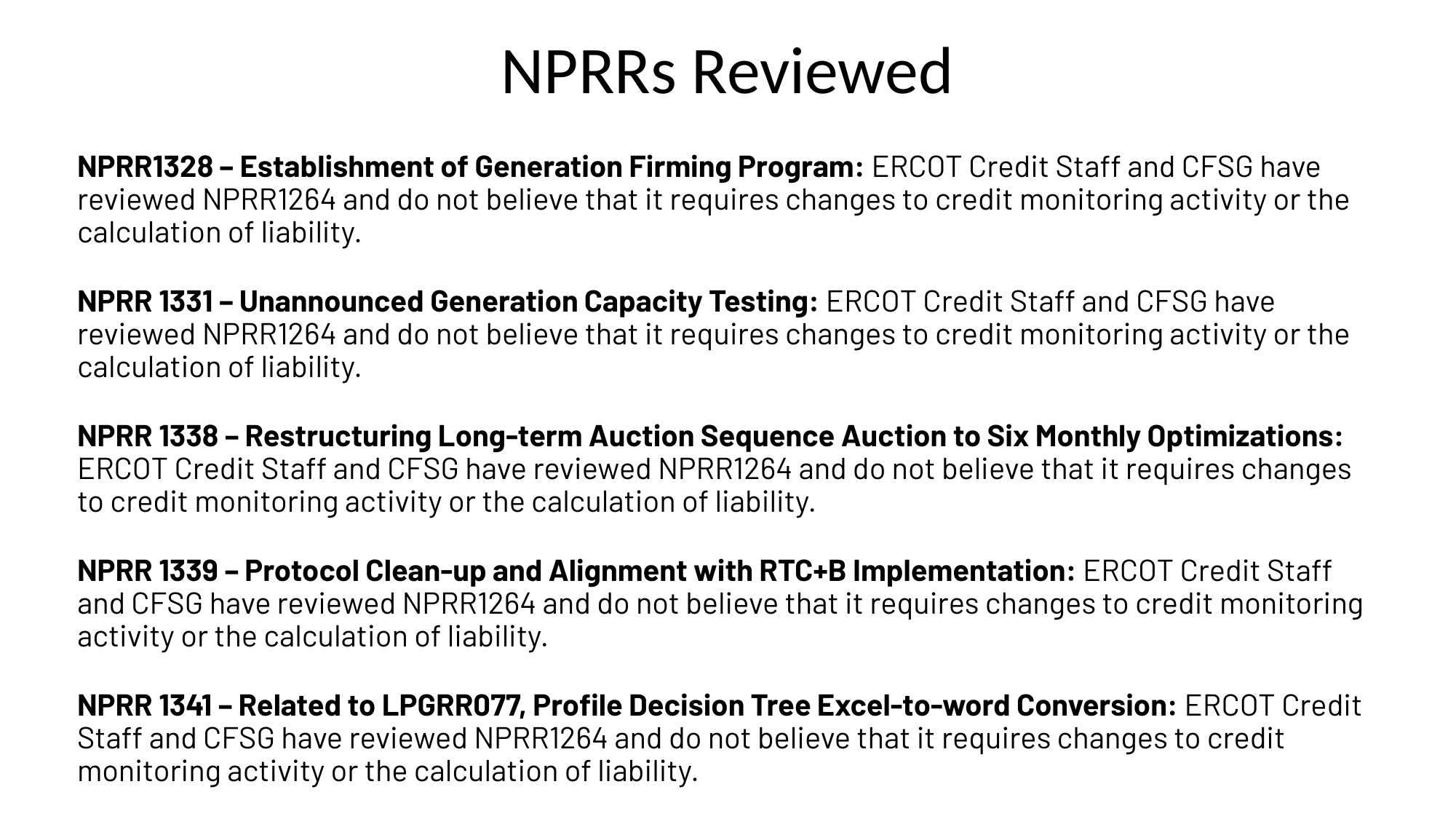

# NPRRs Reviewed
NPRR1328 – Establishment of Generation Firming Program: ERCOT Credit Staff and CFSG have reviewed NPRR1264 and do not believe that it requires changes to credit monitoring activity or the calculation of liability.
NPRR 1331 – Unannounced Generation Capacity Testing: ERCOT Credit Staff and CFSG have reviewed NPRR1264 and do not believe that it requires changes to credit monitoring activity or the calculation of liability.
NPRR 1338 – Restructuring Long-term Auction Sequence Auction to Six Monthly Optimizations: ERCOT Credit Staff and CFSG have reviewed NPRR1264 and do not believe that it requires changes to credit monitoring activity or the calculation of liability.
NPRR 1339 – Protocol Clean-up and Alignment with RTC+B Implementation: ERCOT Credit Staff and CFSG have reviewed NPRR1264 and do not believe that it requires changes to credit monitoring activity or the calculation of liability.
NPRR 1341 – Related to LPGRR077, Profile Decision Tree Excel-to-word Conversion: ERCOT Credit Staff and CFSG have reviewed NPRR1264 and do not believe that it requires changes to credit monitoring activity or the calculation of liability.